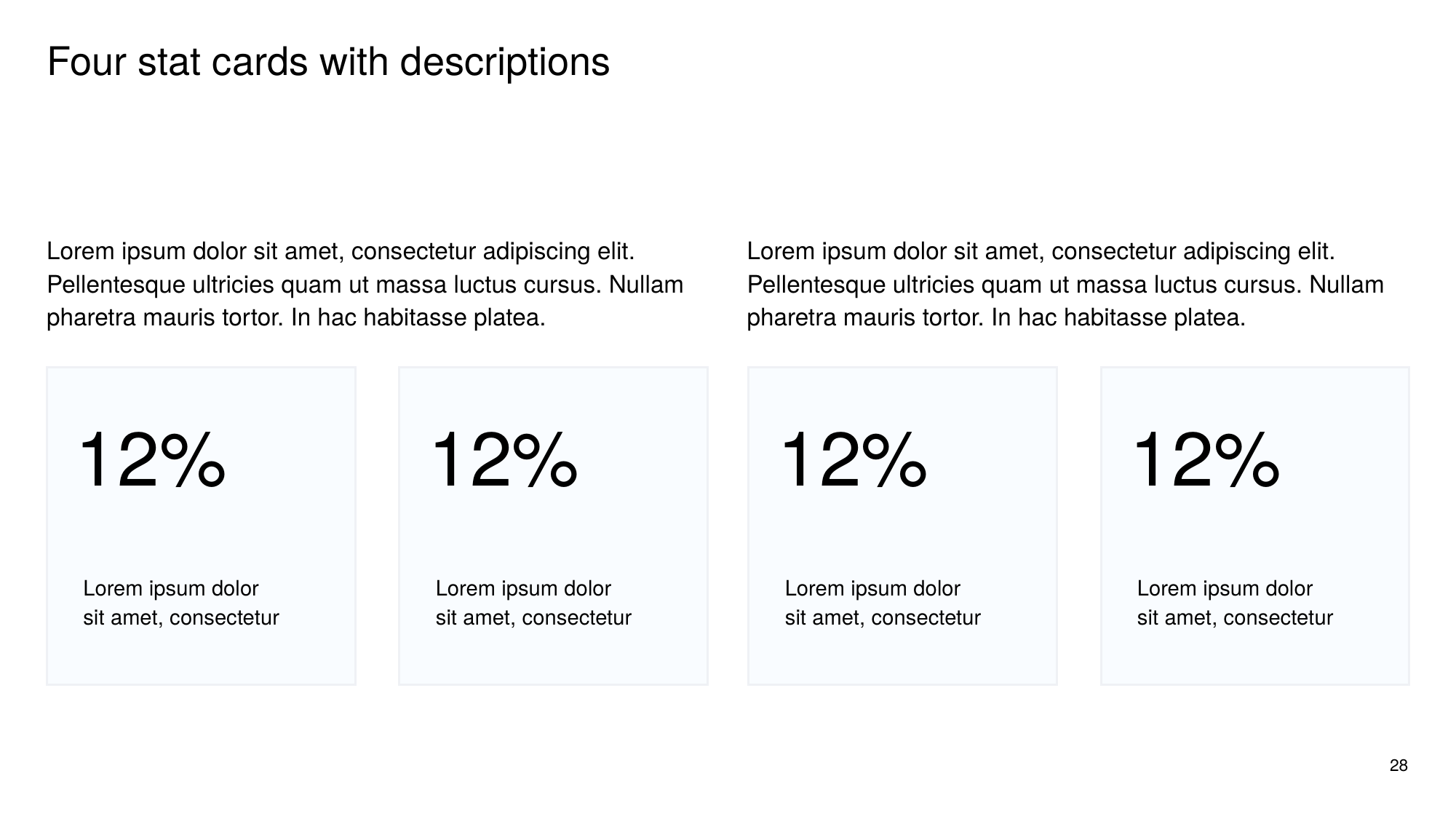

# Four stat cards with descriptions
Lorem ipsum dolor sit amet, consectetur adipiscing elit. Pellentesque ultricies quam ut massa luctus cursus. Nullam pharetra mauris tortor. In hac habitasse platea.
Lorem ipsum dolor sit amet, consectetur adipiscing elit. Pellentesque ultricies quam ut massa luctus cursus. Nullam pharetra mauris tortor. In hac habitasse platea.

12%
12%
12%
12%
Lorem ipsum dolor
sit amet, consectetur
Lorem ipsum dolor
sit amet, consectetur
Lorem ipsum dolor
sit amet, consectetur
Lorem ipsum dolor
sit amet, consectetur
28